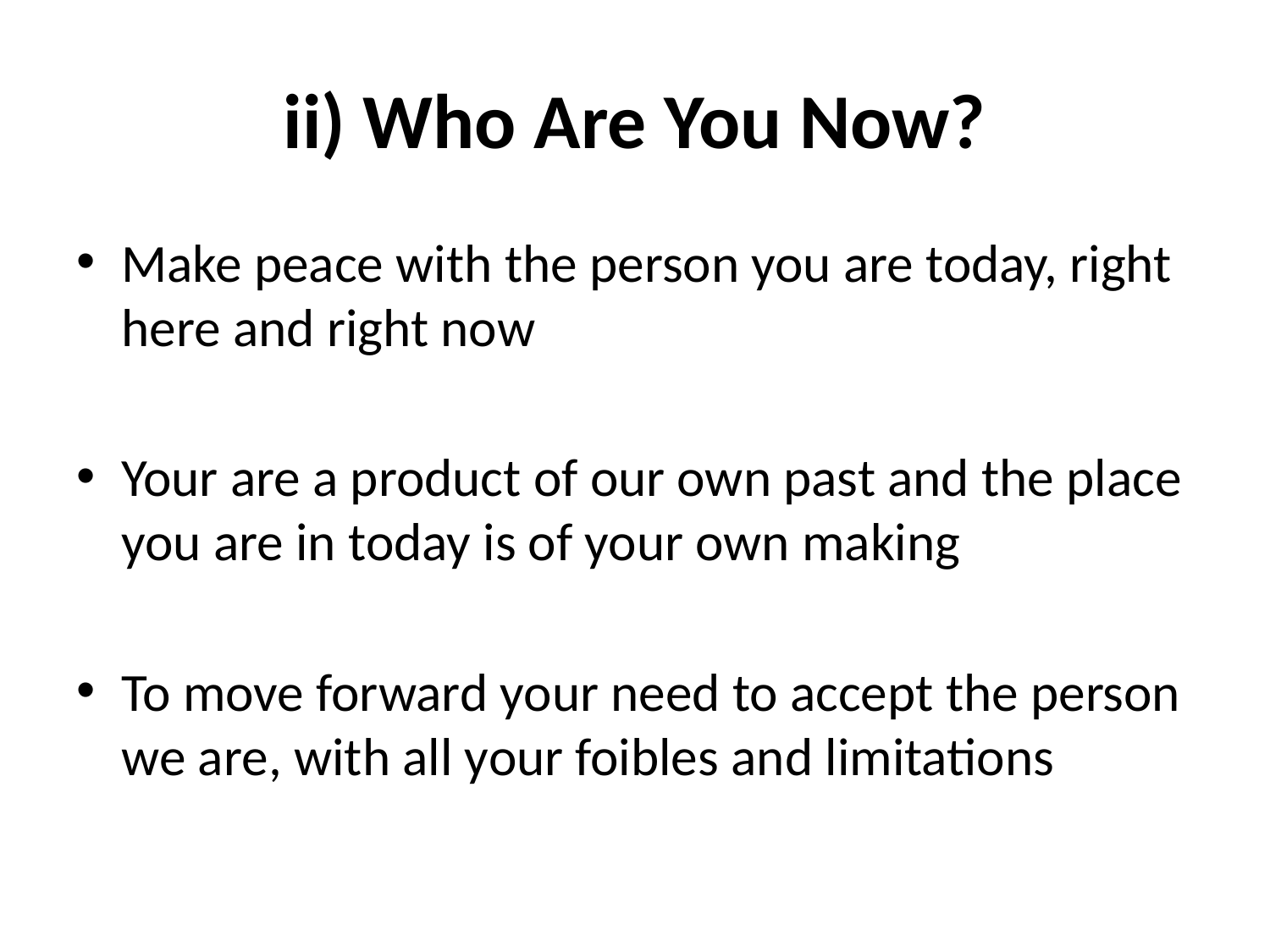

# ii) Who Are You Now?
Make peace with the person you are today, right here and right now

Your are a product of our own past and the place you are in today is of your own making

To move forward your need to accept the person we are, with all your foibles and limitations